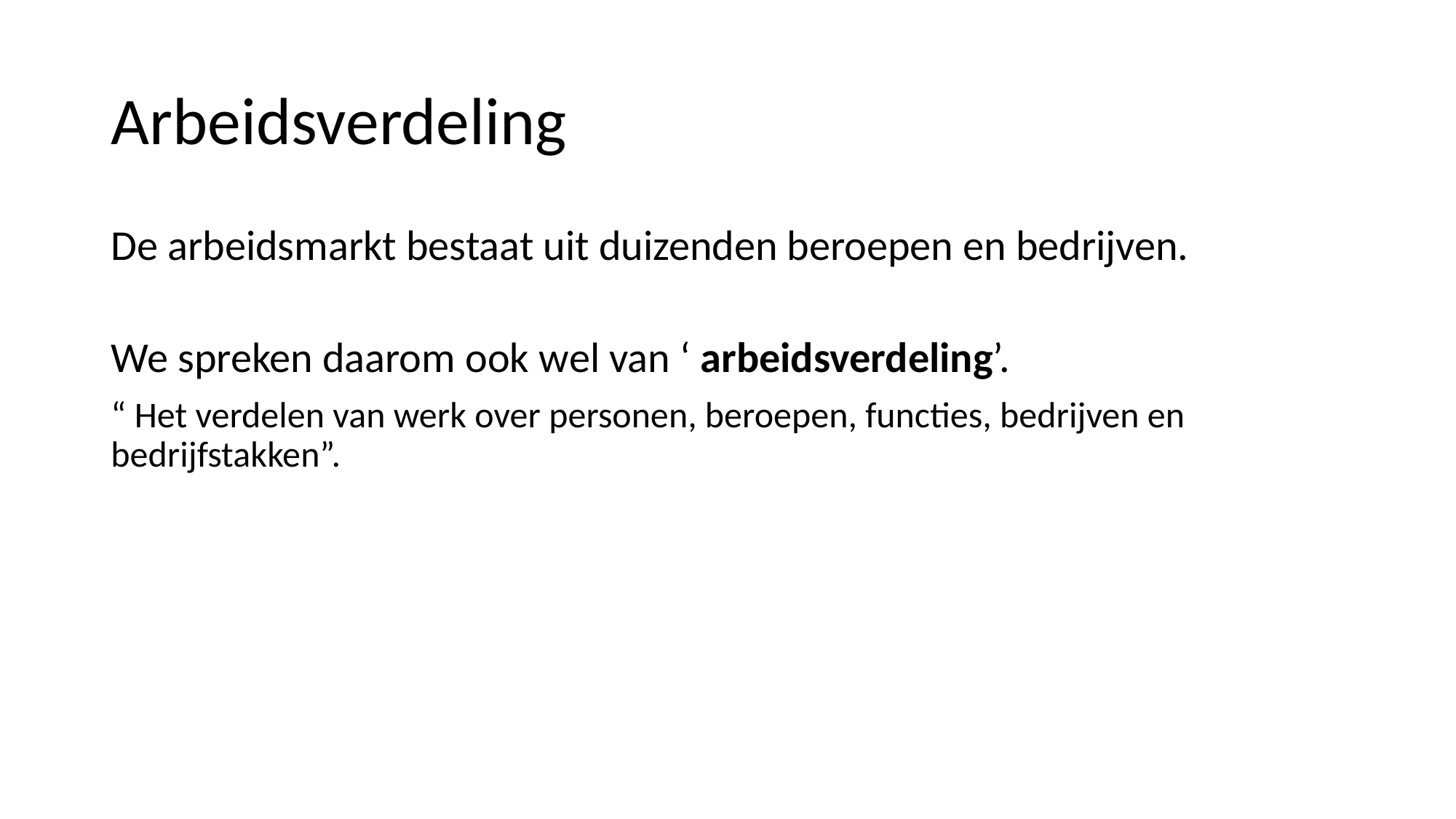

# Arbeidsverdeling
De arbeidsmarkt bestaat uit duizenden beroepen en bedrijven.
We spreken daarom ook wel van ‘ arbeidsverdeling’.
“ Het verdelen van werk over personen, beroepen, functies, bedrijven en bedrijfstakken”.